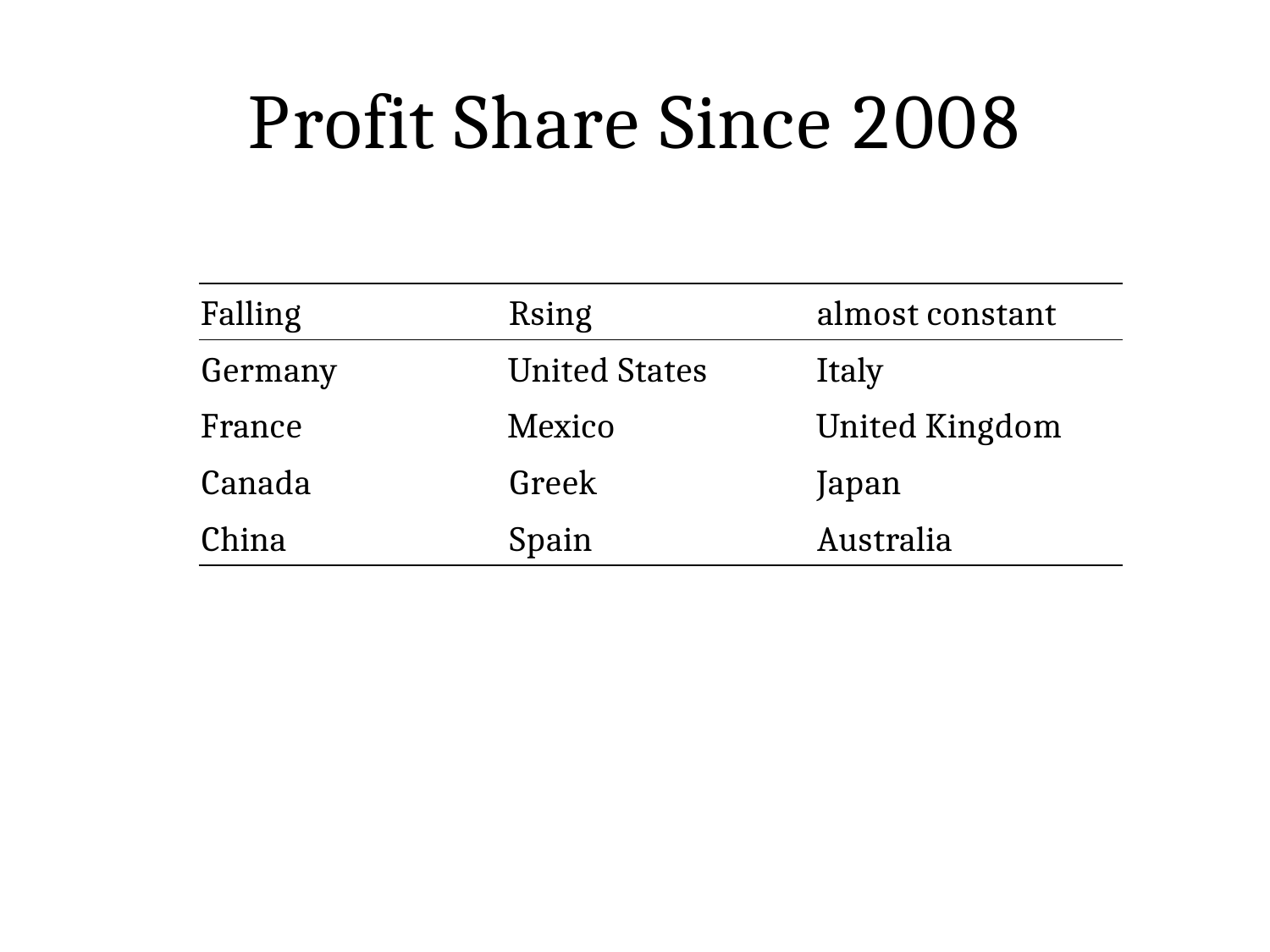

# Profit Share Since 2008
| Falling | Rsing | almost constant |
| --- | --- | --- |
| Germany | United States | Italy |
| France | Mexico | United Kingdom |
| Canada | Greek | Japan |
| China | Spain | Australia |